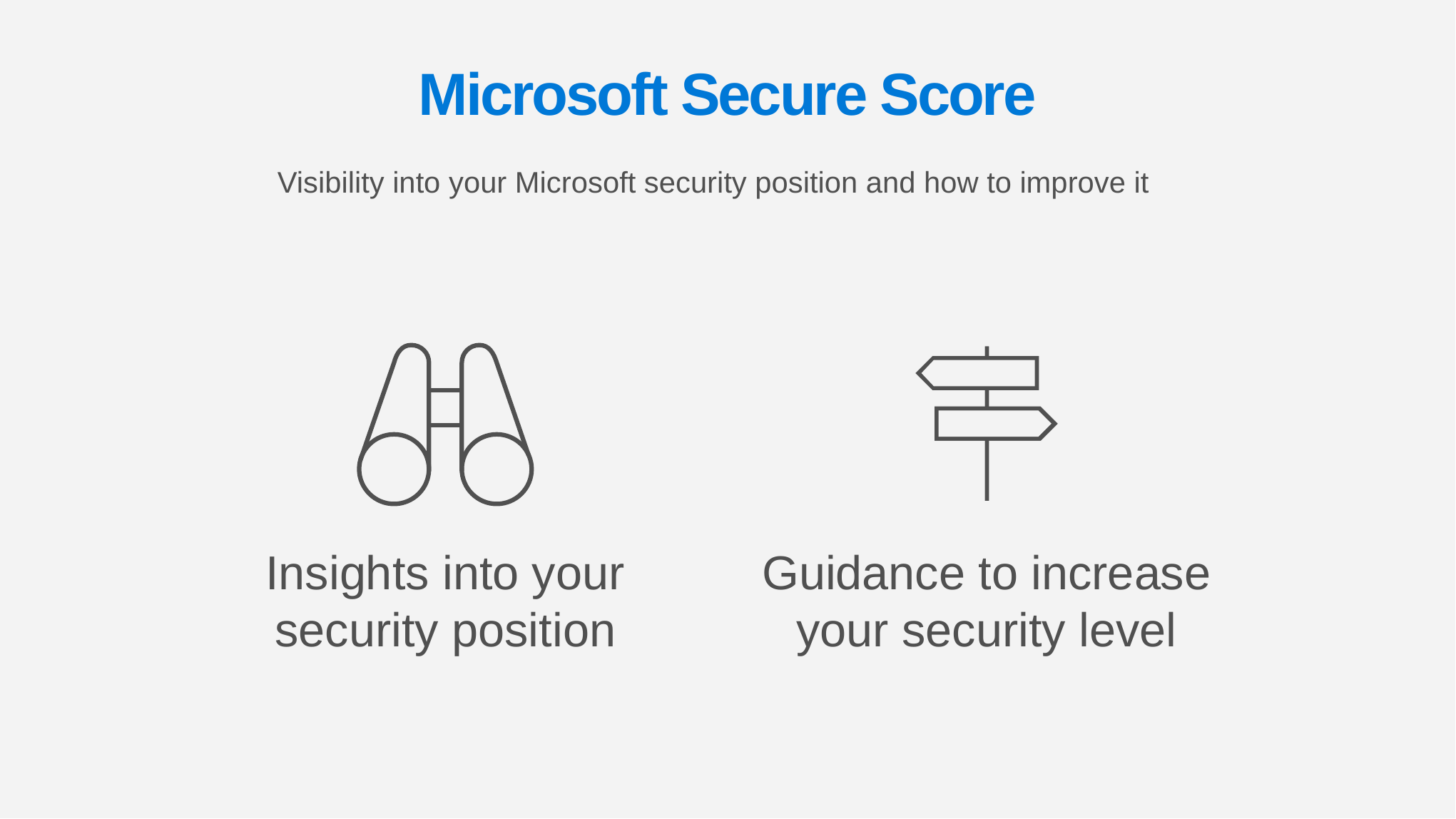

Microsoft Secure Score
Visibility into your Microsoft security position and how to improve it

Guidance to increase your security level

Insights into your
security position